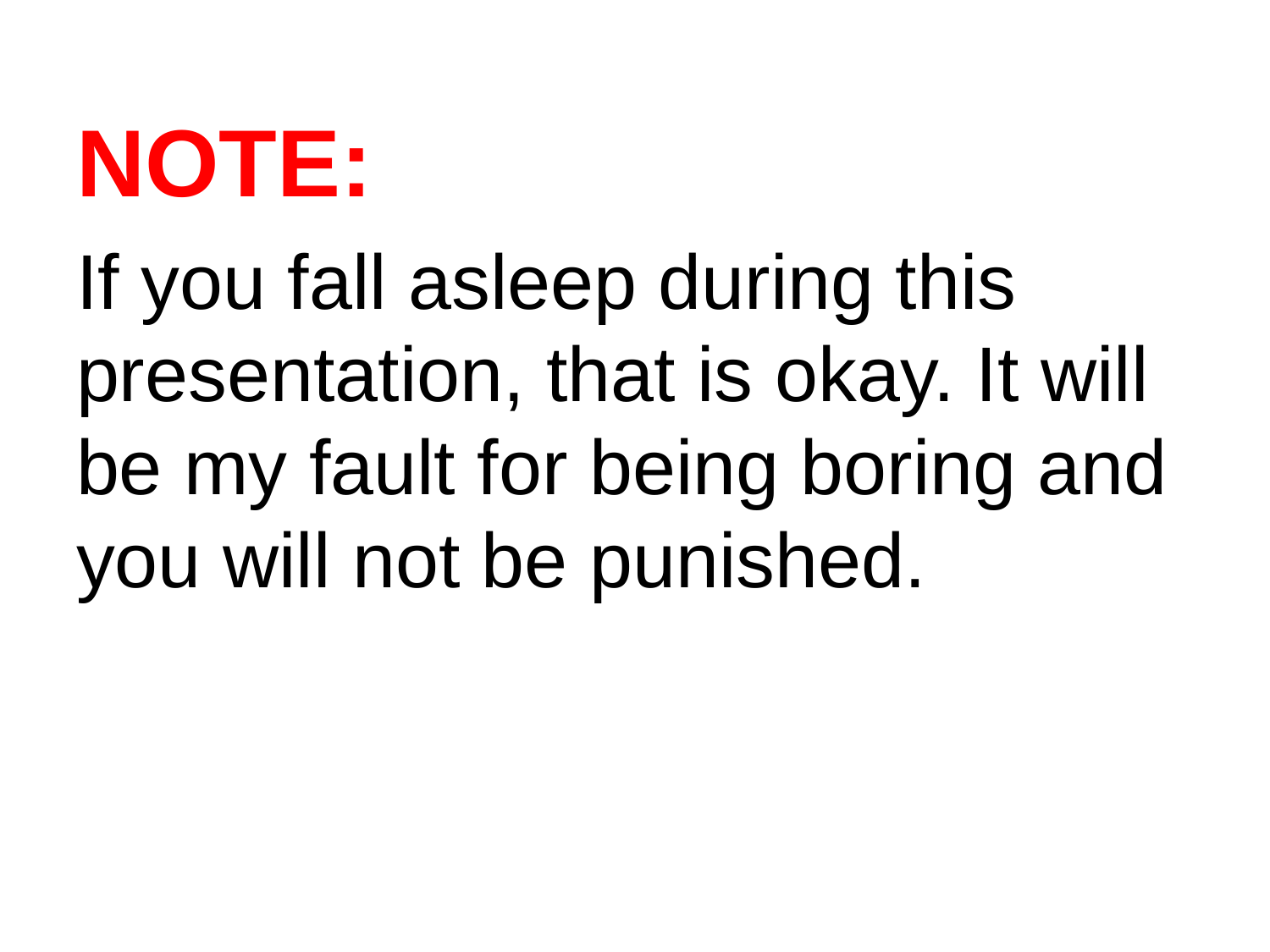

NOTE:
If you fall asleep during this presentation, that is okay. It will be my fault for being boring and you will not be punished.